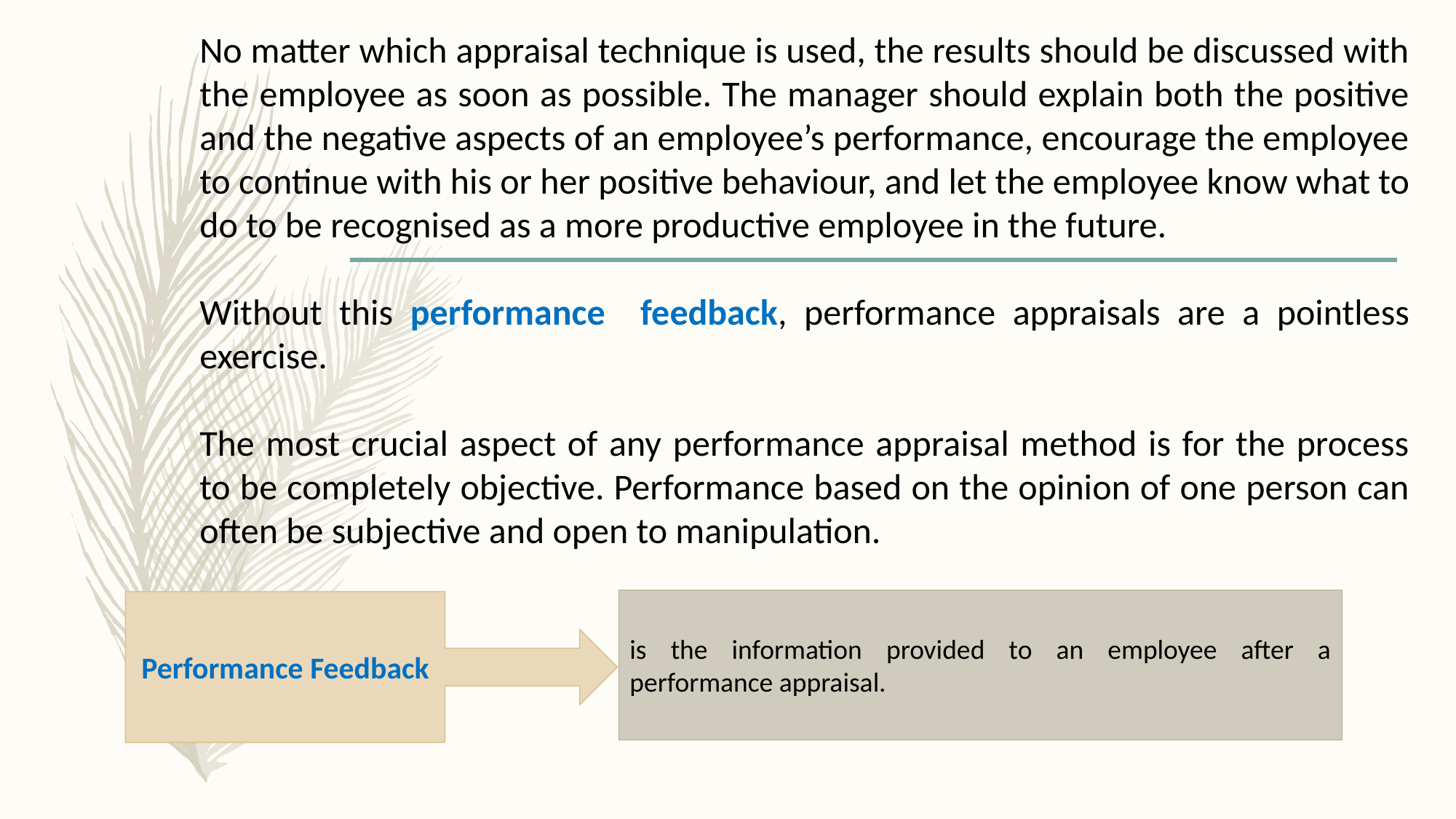

No matter which appraisal technique is used, the results should be discussed with the employee as soon as possible. The manager should explain both the positive and the negative aspects of an employee’s performance, encourage the employee to continue with his or her positive behaviour, and let the employee know what to do to be recognised as a more productive employee in the future.

Without this performance  feedback, performance appraisals are a pointless exercise.

The most crucial aspect of any performance appraisal method is for the process to be completely objective. Performance based on the opinion of one person can often be subjective and open to manipulation.

is the information provided to an employee after a performance appraisal.
Performance Feedback